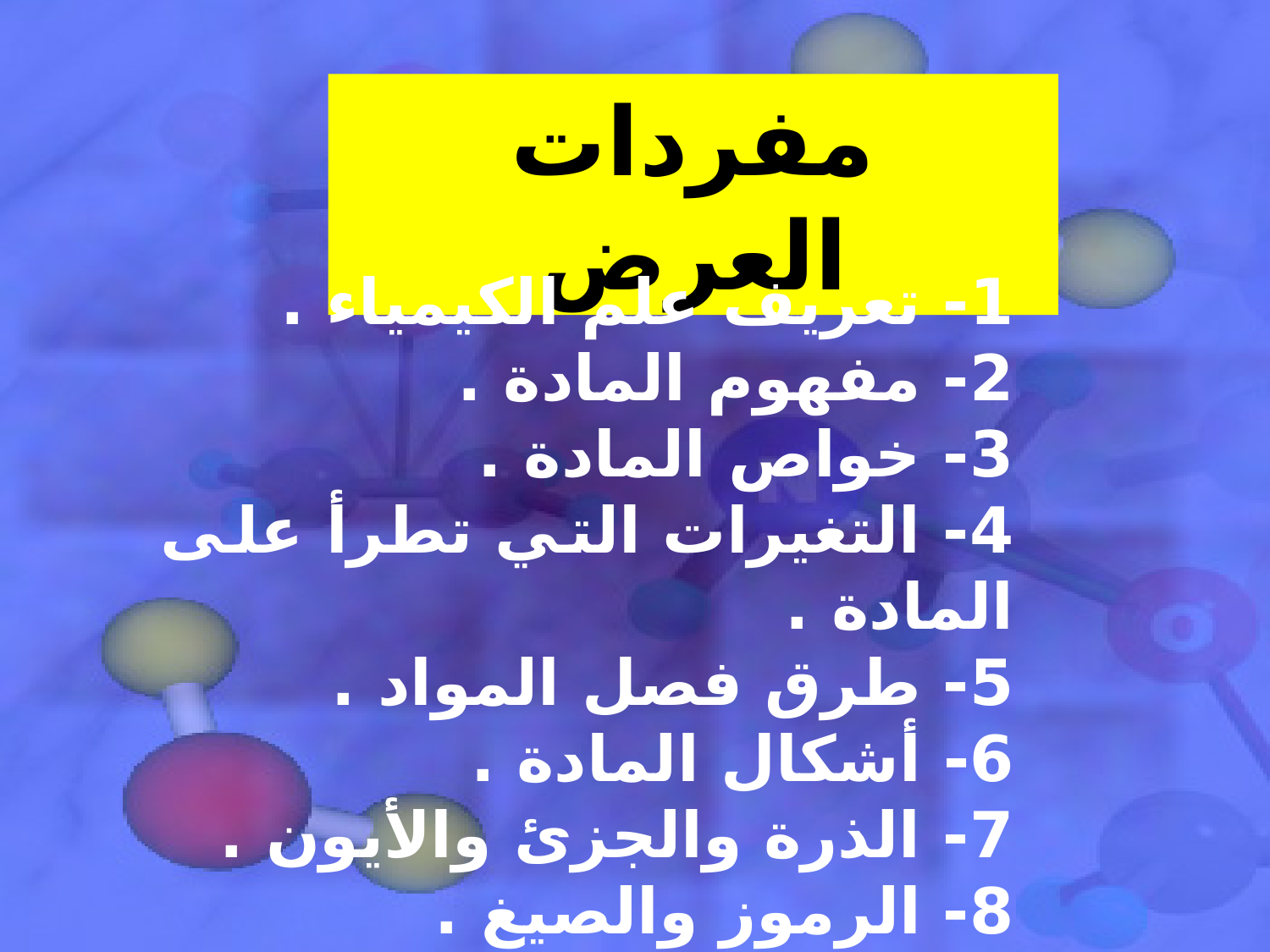

مفردات العرض
1- تعريف علم الكيمياء .
2- مفهوم المادة .
3- خواص المادة .
4- التغيرات التي تطرأ على المادة .
5- طرق فصل المواد .
6- أشكال المادة .
7- الذرة والجزئ والأيون .
8- الرموز والصيغ .